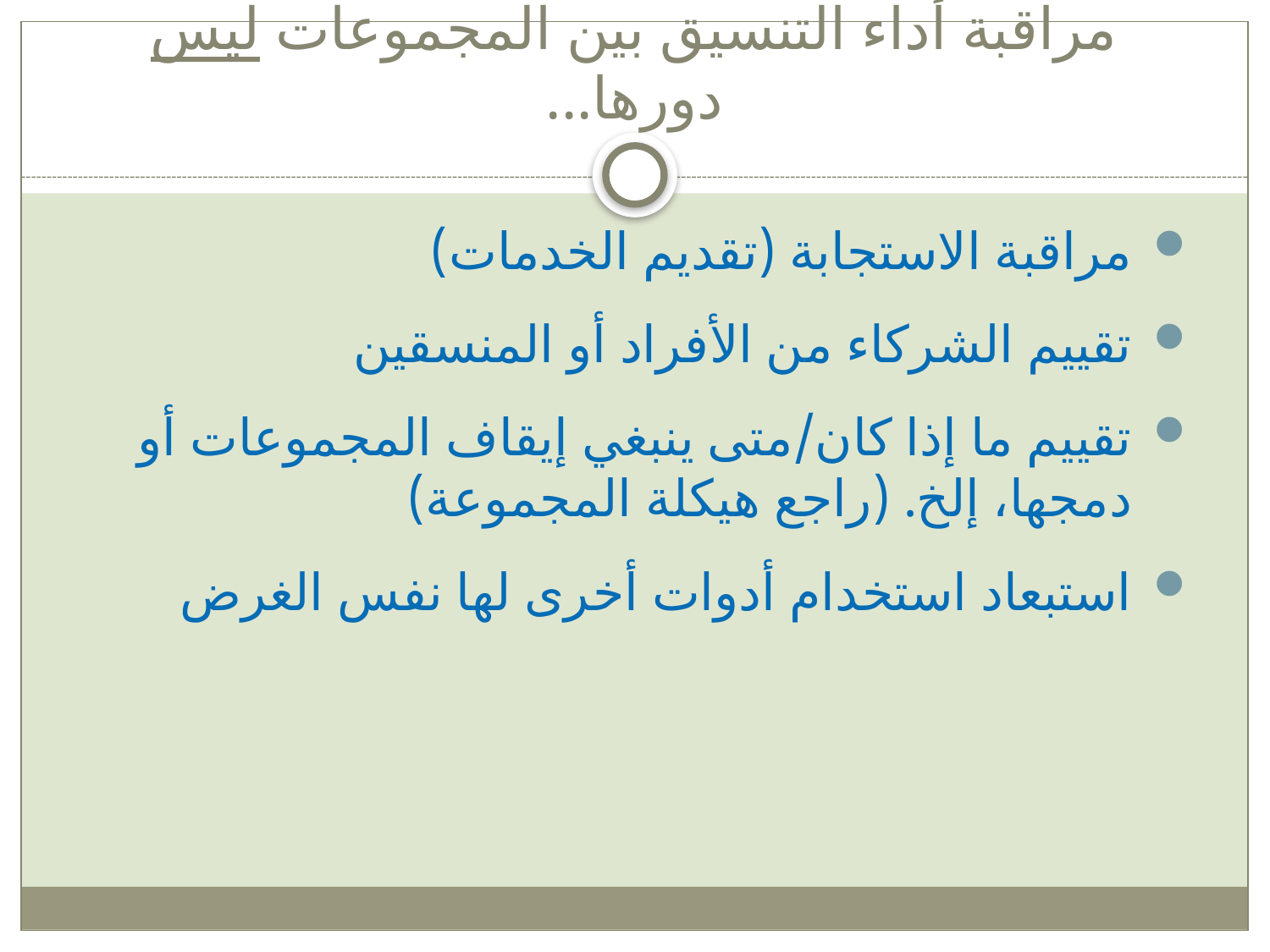

# مراقبة أداء التنسيق بين المجموعات ليس دورها...
مراقبة الاستجابة (تقديم الخدمات)
تقييم الشركاء من الأفراد أو المنسقين
تقييم ما إذا كان/متى ينبغي إيقاف المجموعات أو دمجها، إلخ. (راجع هيكلة المجموعة)
استبعاد استخدام أدوات أخرى لها نفس الغرض